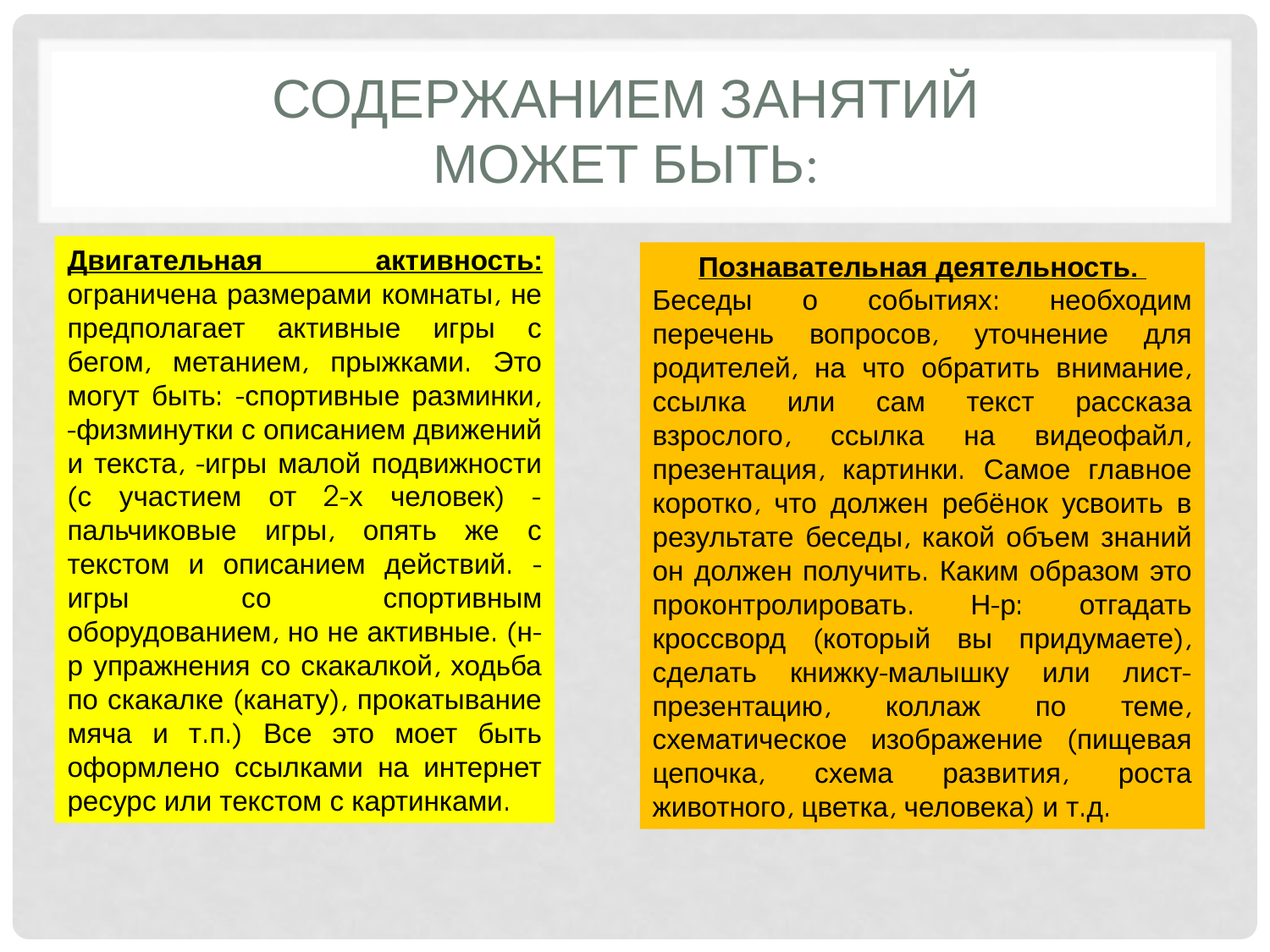

# Содержанием занятий может быть:
Двигательная активность: ограничена размерами комнаты, не предполагает активные игры с бегом, метанием, прыжками. Это могут быть: -спортивные разминки, -физминутки с описанием движений и текста, -игры малой подвижности (с участием от 2-х человек) -пальчиковые игры, опять же с текстом и описанием действий. -игры со спортивным оборудованием, но не активные. (н-р упражнения со скакалкой, ходьба по скакалке (канату), прокатывание мяча и т.п.) Все это моет быть оформлено ссылками на интернет ресурс или текстом с картинками.
Познавательная деятельность.
Беседы о событиях: необходим перечень вопросов, уточнение для родителей, на что обратить внимание, ссылка или сам текст рассказа взрослого, ссылка на видеофайл, презентация, картинки. Самое главное коротко, что должен ребёнок усвоить в результате беседы, какой объем знаний он должен получить. Каким образом это проконтролировать. Н-р: отгадать кроссворд (который вы придумаете), сделать книжку-малышку или лист-презентацию, коллаж по теме, схематическое изображение (пищевая цепочка, схема развития, роста животного, цветка, человека) и т.д.